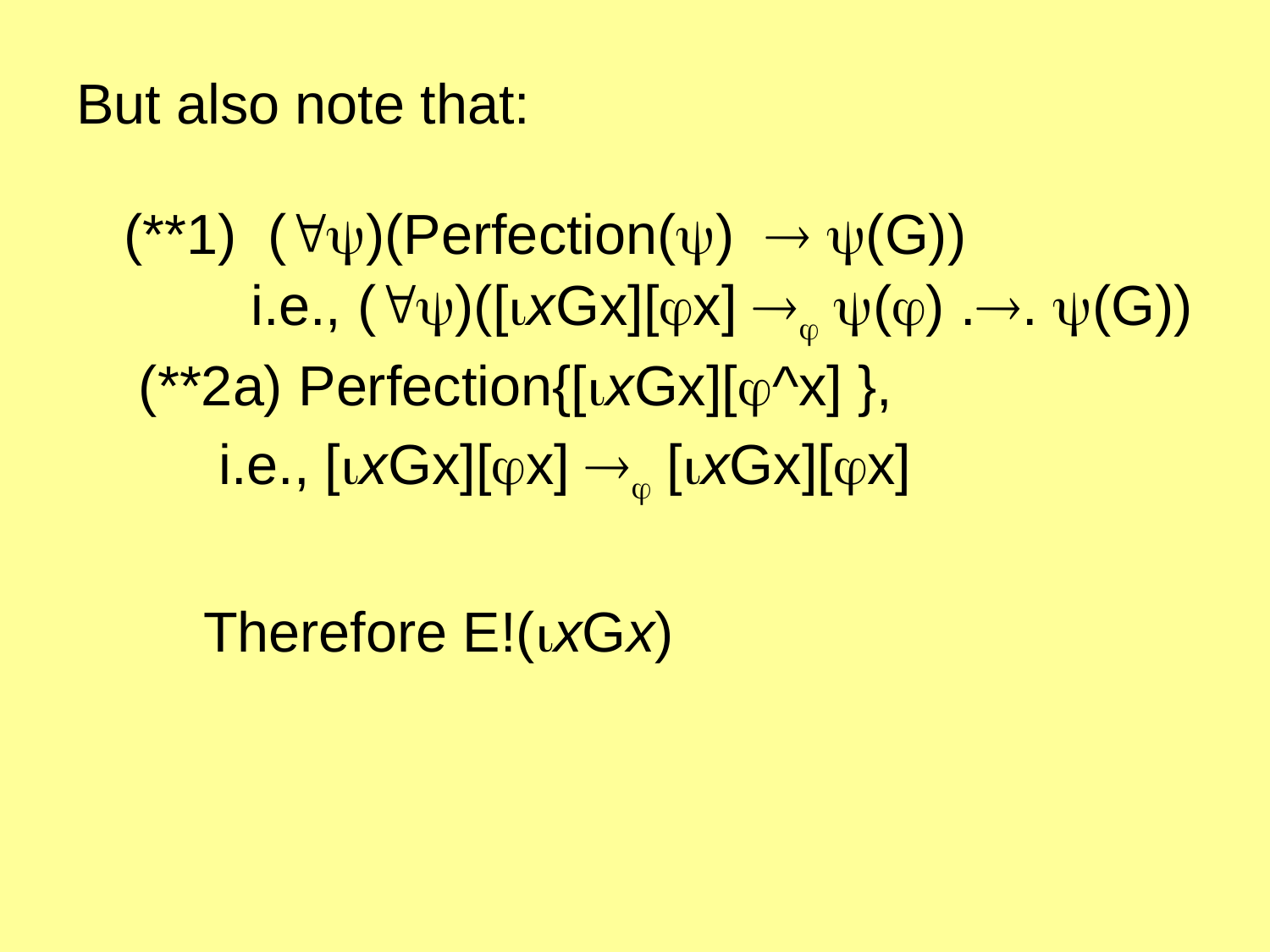

But also note that:

	(**1)  (∀ψ)(Perfection(ψ)  → ψ(G))
		i.e., (∀ψ)([ιxGx][ϕx] →ϕ ψ(ϕ) .→. ψ(G))
    (**2a) Perfection{[ιxGx][ϕ^x] },
	 i.e., [ιxGx][ϕx] →ϕ [ιxGx][ϕx]

	Therefore E!(ιxGx)